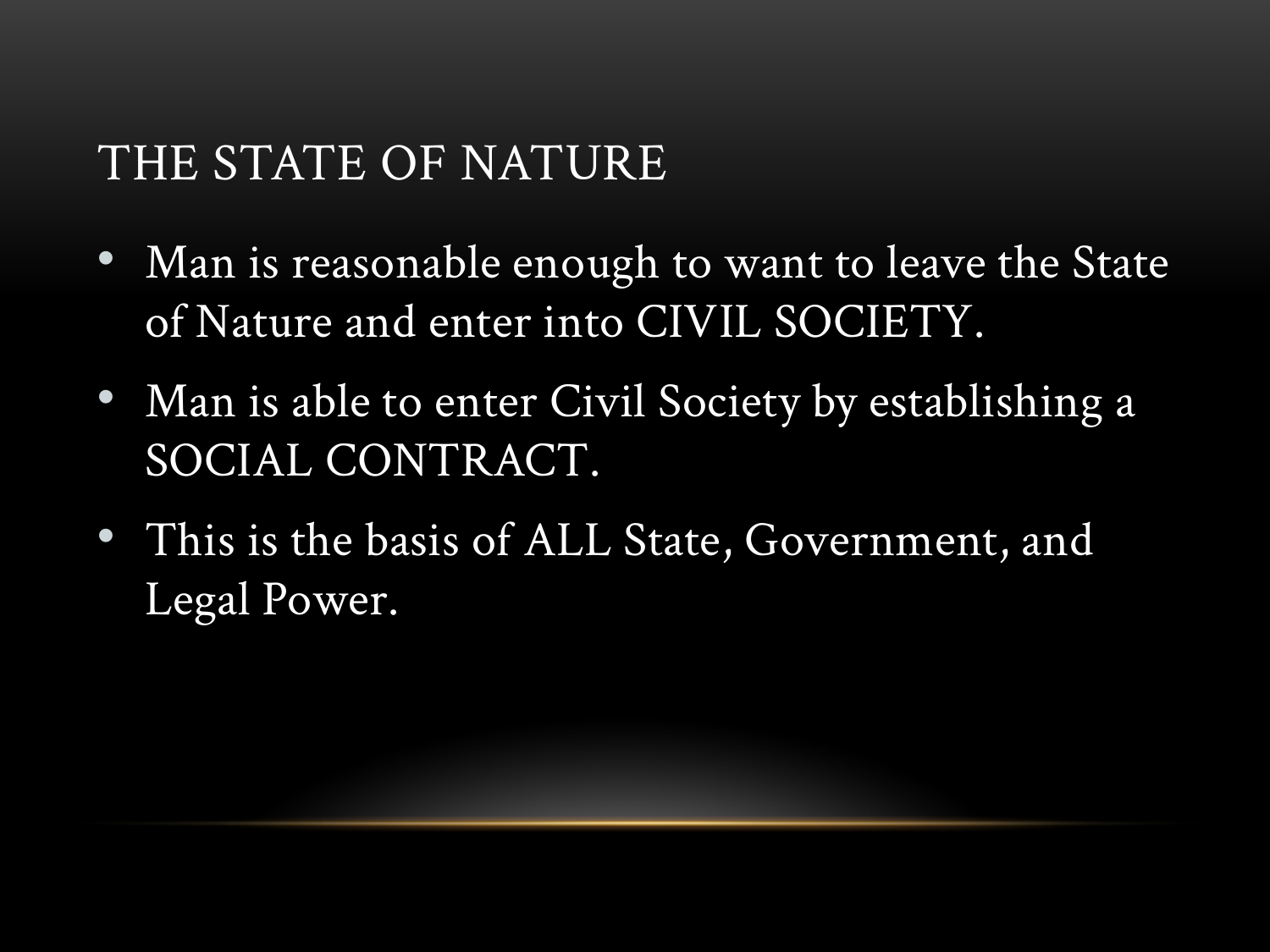

# The state of nature
Man is reasonable enough to want to leave the State of Nature and enter into CIVIL SOCIETY.
Man is able to enter Civil Society by establishing a SOCIAL CONTRACT.
This is the basis of ALL State, Government, and Legal Power.